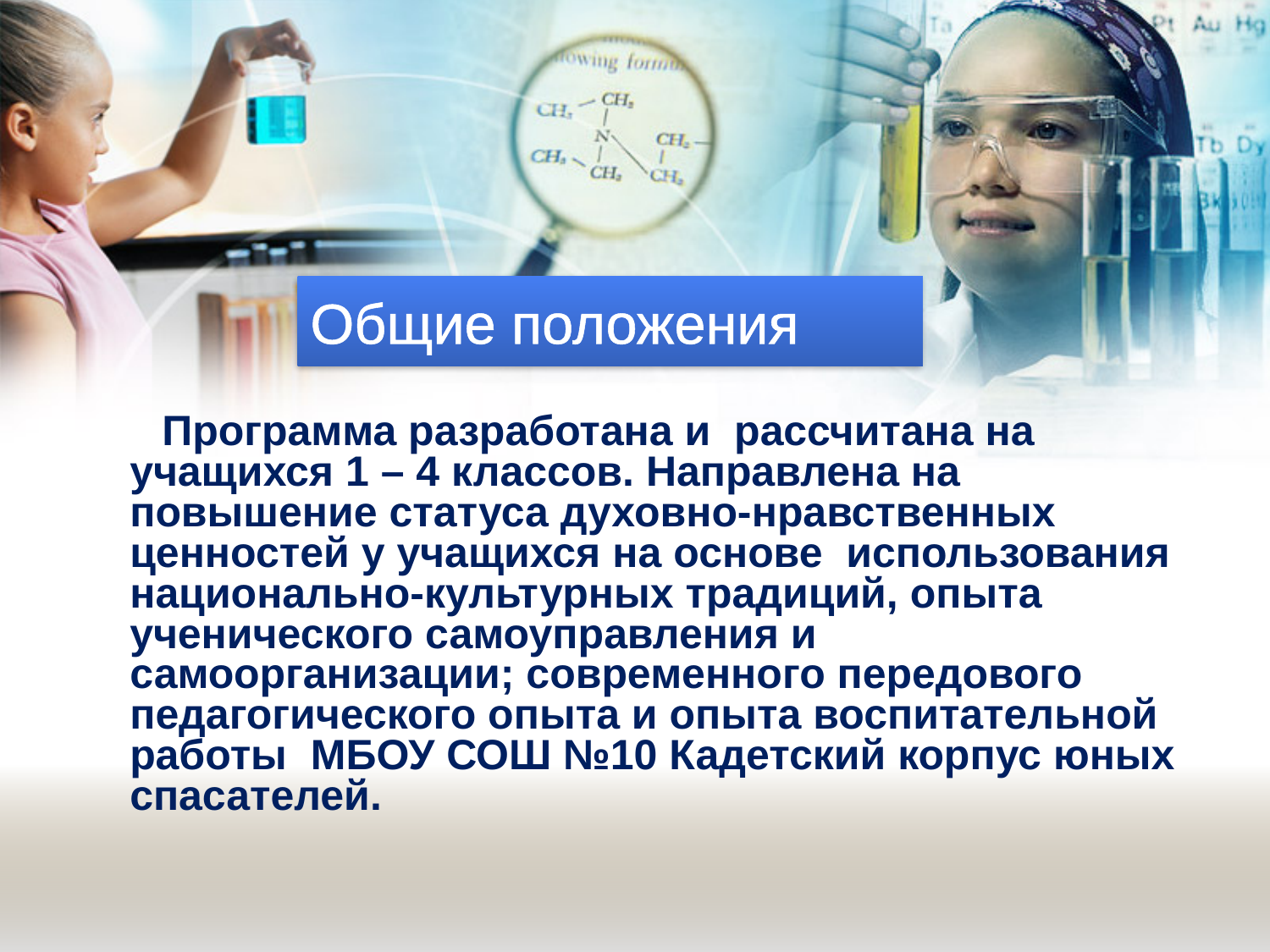

# Общие положения
         Программа разработана и  рассчитана на учащихся 1 – 4 классов. Направлена на повышение статуса духовно-нравственных ценностей у учащихся на основе  использования национально-культурных традиций, опыта ученического самоуправления и самоорганизации; современного передового педагогического опыта и опыта воспитательной работы  МБОУ СОШ №10 Кадетский корпус юных спасателей.